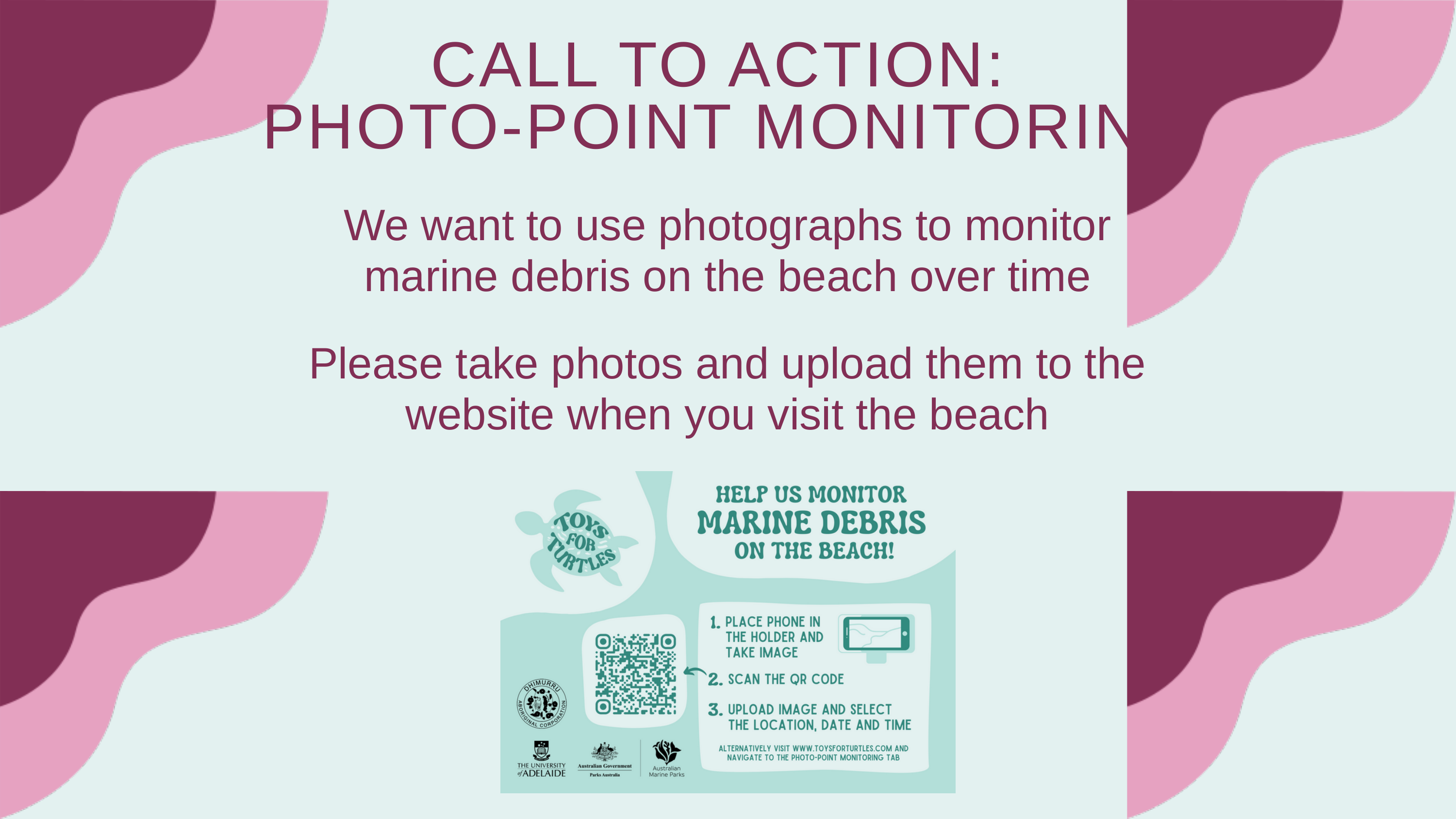

CALL TO ACTION:
PHOTO-POINT MONITORING
We want to use photographs to monitor marine debris on the beach over time
Please take photos and upload them to the website when you visit the beach